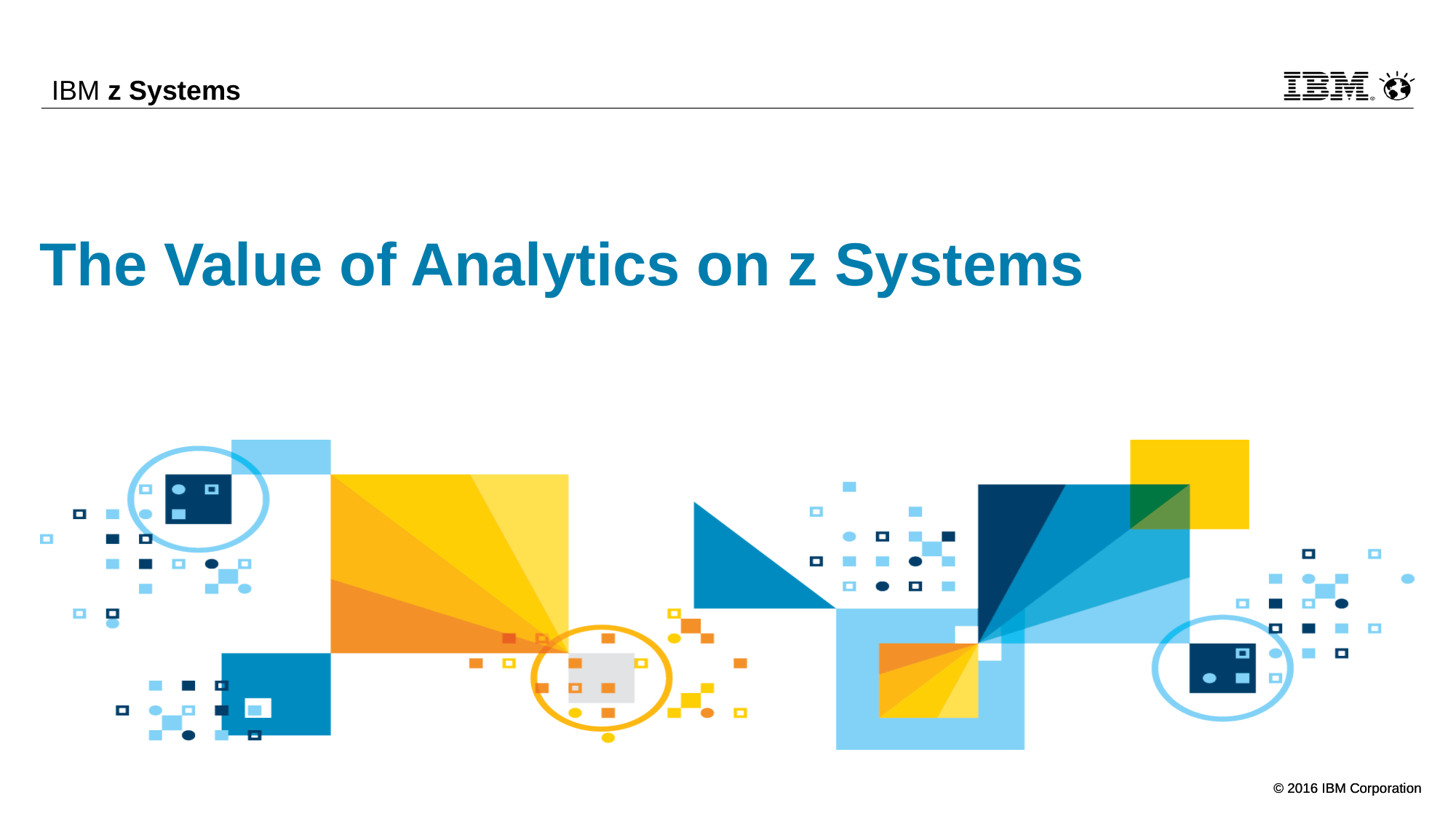

# The Value of Analytics on z Systems
© 2016 IBM Corporation